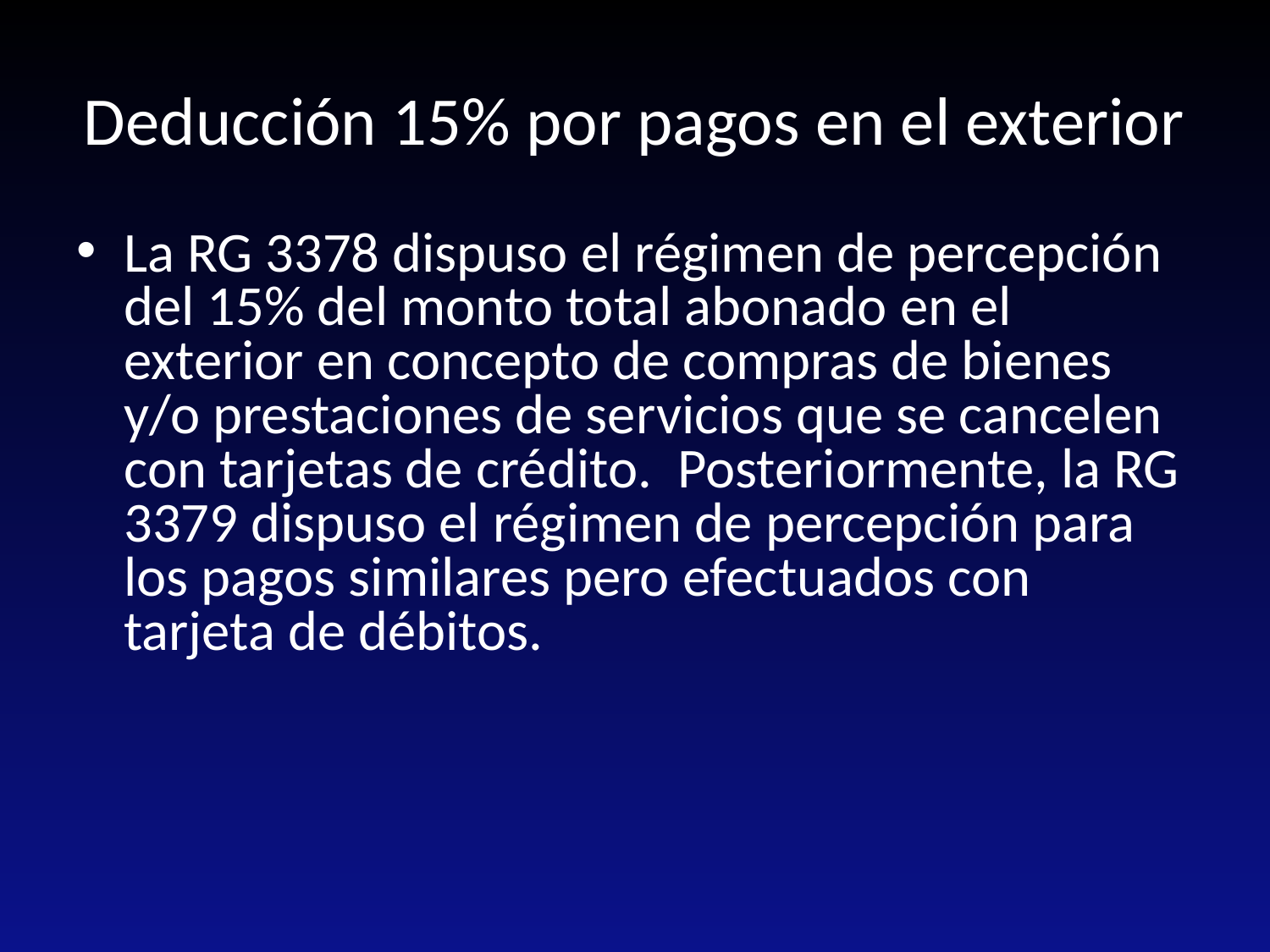

# Deducción 15% por pagos en el exterior
La RG 3378 dispuso el régimen de percepción del 15% del monto total abonado en el exterior en concepto de compras de bienes y/o prestaciones de servicios que se cancelen con tarjetas de crédito.  Posteriormente, la RG 3379 dispuso el régimen de percepción para los pagos similares pero efectuados con tarjeta de débitos.